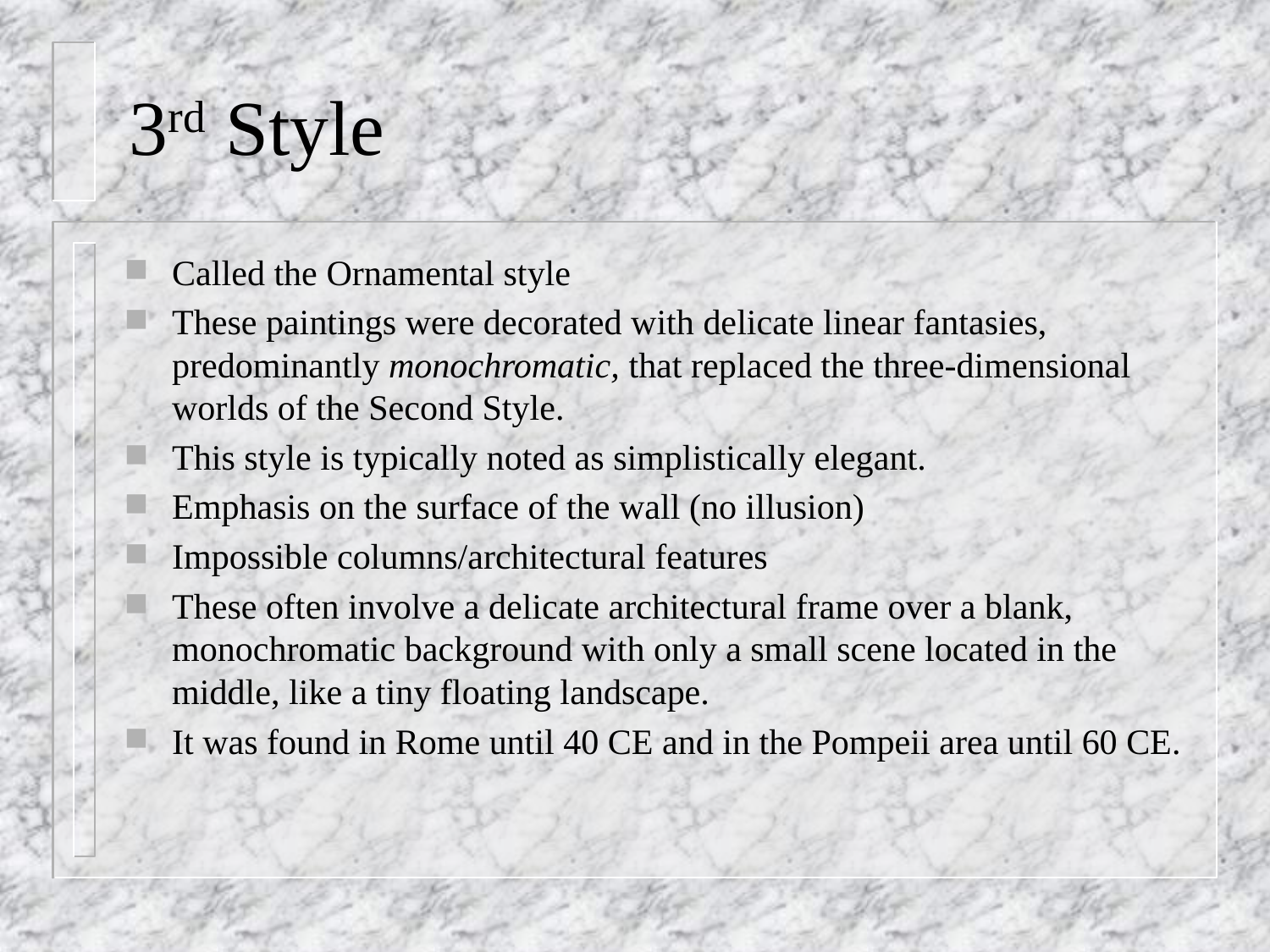

# 3rd Style
Called the Ornamental style
These paintings were decorated with delicate linear fantasies, predominantly monochromatic, that replaced the three-dimensional worlds of the Second Style.
This style is typically noted as simplistically elegant.
Emphasis on the surface of the wall (no illusion)
Impossible columns/architectural features
These often involve a delicate architectural frame over a blank, monochromatic background with only a small scene located in the middle, like a tiny floating landscape.
It was found in Rome until 40 CE and in the Pompeii area until 60 CE.